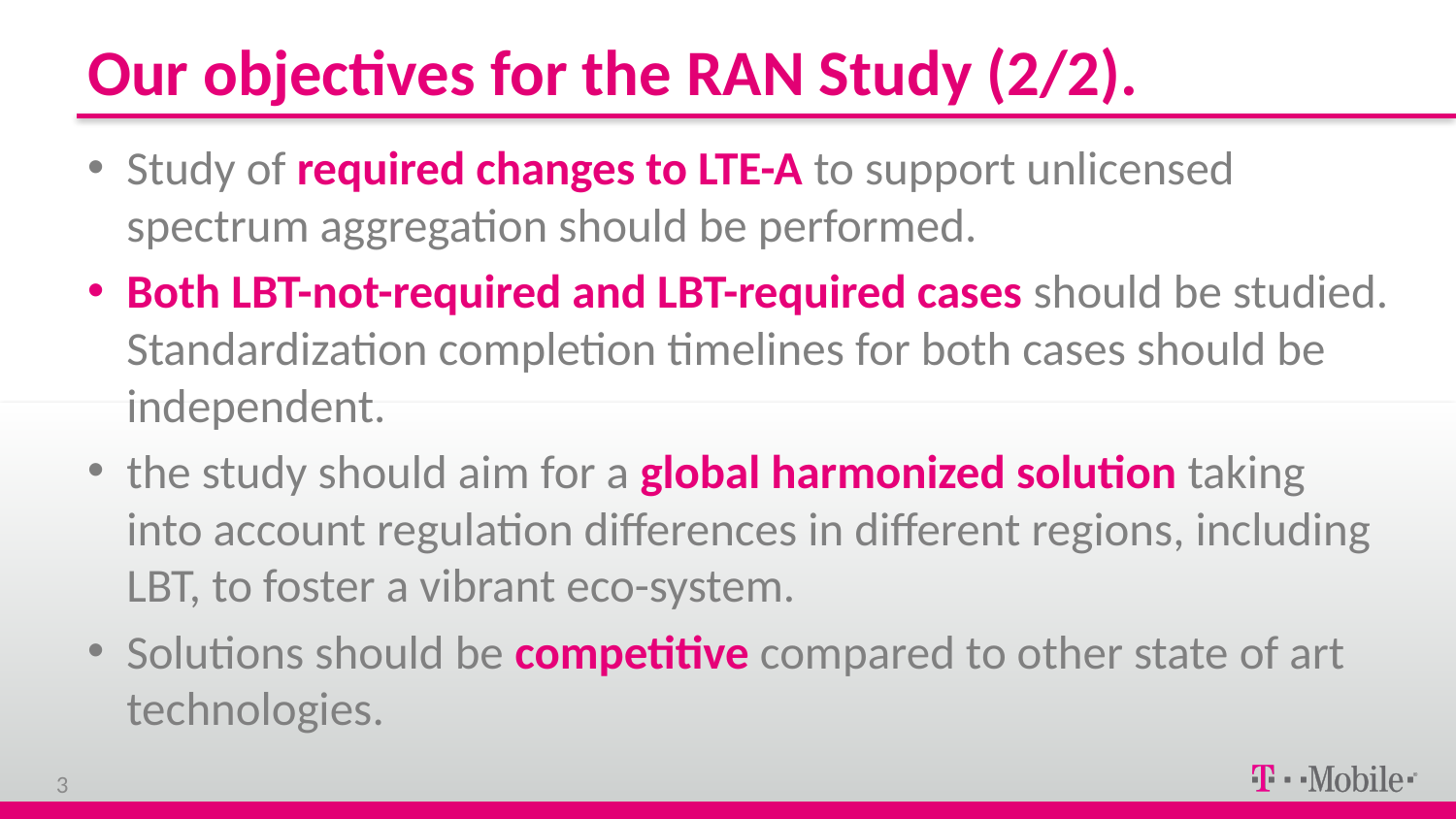

# Our objectives for the RAN Study (2/2).
Study of required changes to LTE-A to support unlicensed spectrum aggregation should be performed.
Both LBT-not-required and LBT-required cases should be studied. Standardization completion timelines for both cases should be independent.
the study should aim for a global harmonized solution taking into account regulation differences in different regions, including LBT, to foster a vibrant eco-system.
Solutions should be competitive compared to other state of art technologies.
3